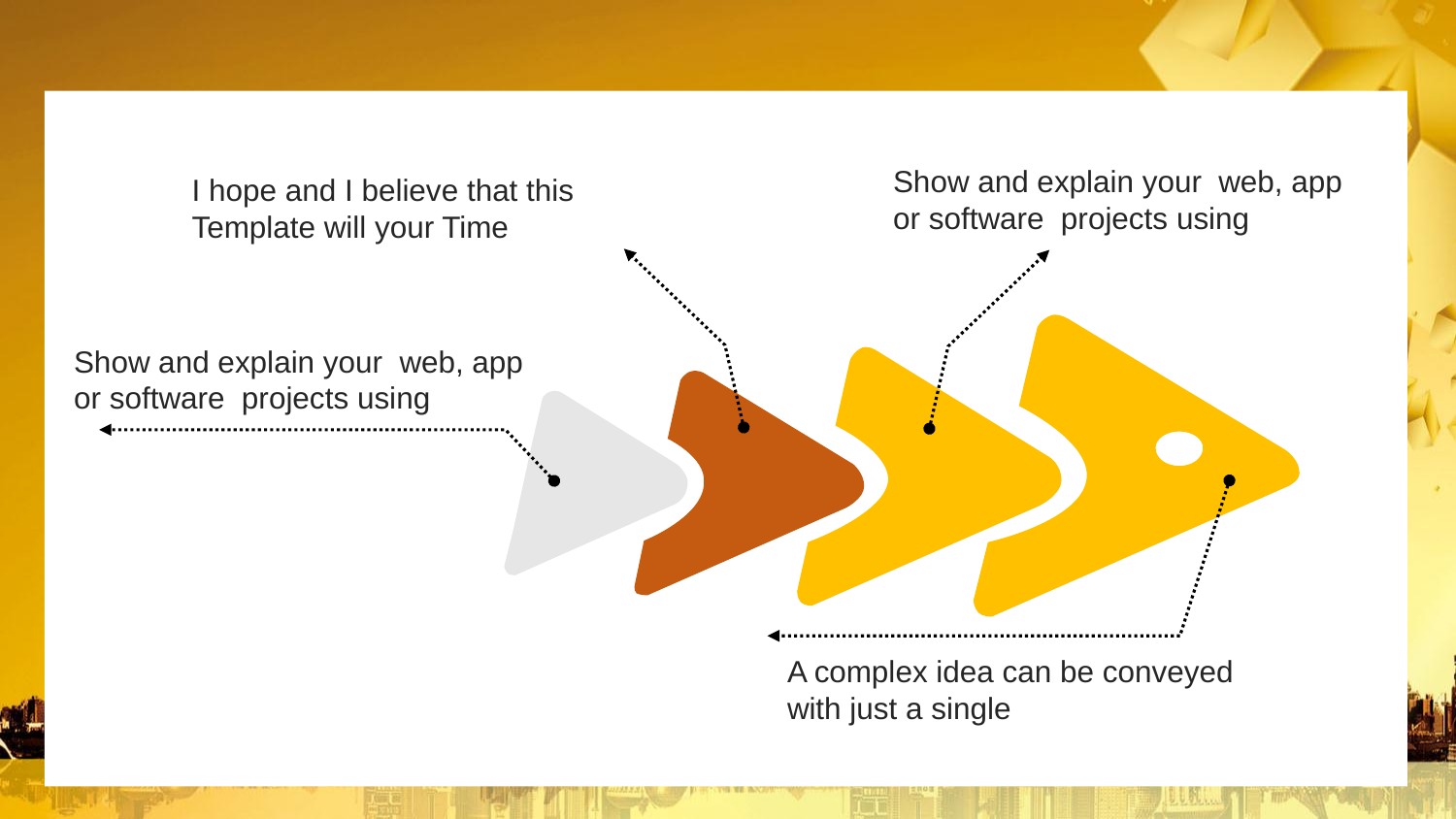

#
Show and explain your  web, app or software  projects using

I hope and I believe that this Template will your Time

Show and explain your  web, app or software  projects using

A complex idea can be conveyed with just a single